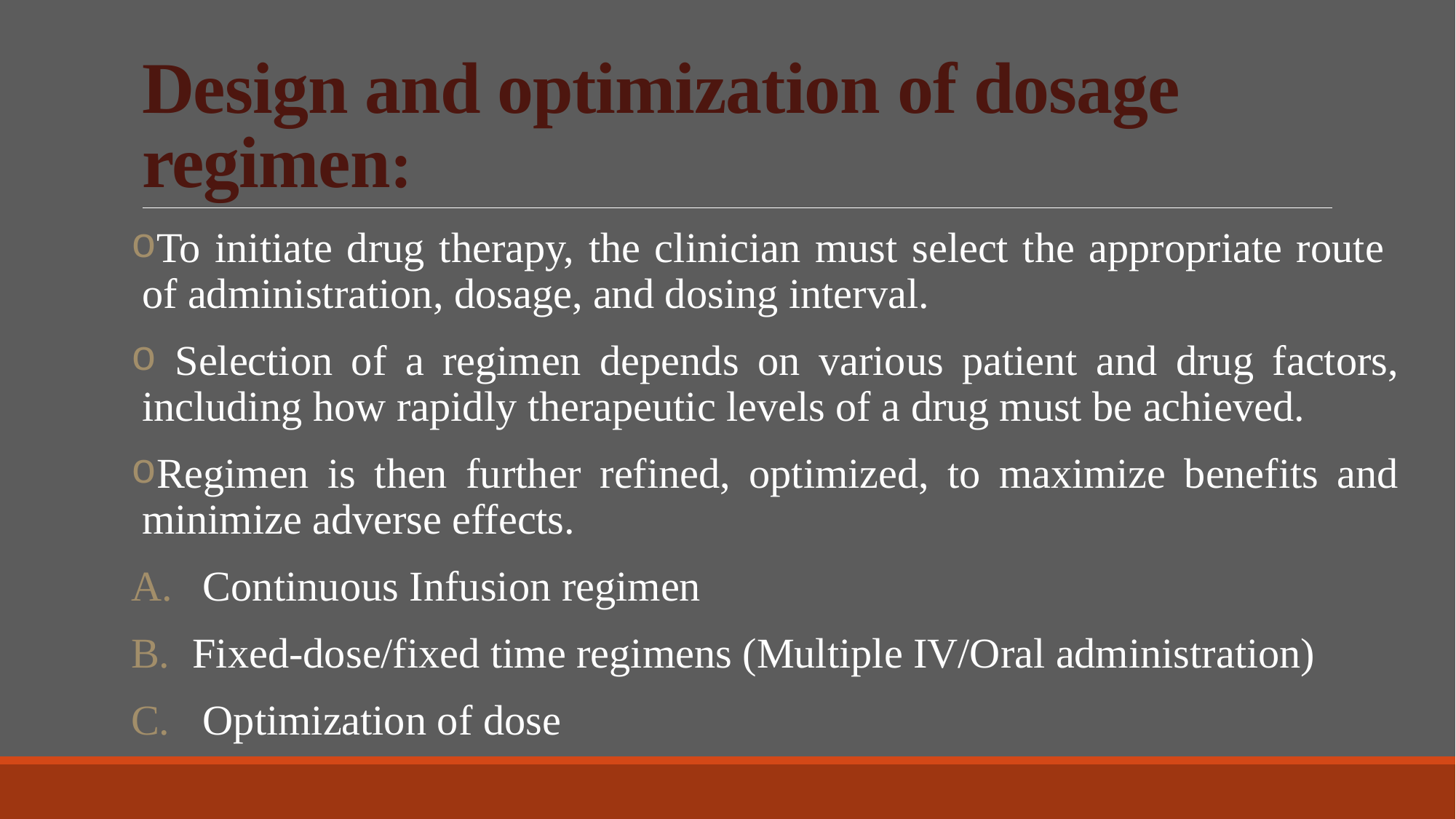

# Design and optimization of dosage regimen:
To initiate drug therapy, the clinician must select the appropriate route  of administration, dosage, and dosing interval.
 Selection of a regimen depends on various patient and drug factors, including how rapidly therapeutic levels of a drug must be achieved.
Regimen is then further refined, optimized, to maximize benefits and minimize adverse effects.
 Continuous Infusion regimen
Fixed-dose/fixed time regimens (Multiple IV/Oral administration)
 Optimization of dose